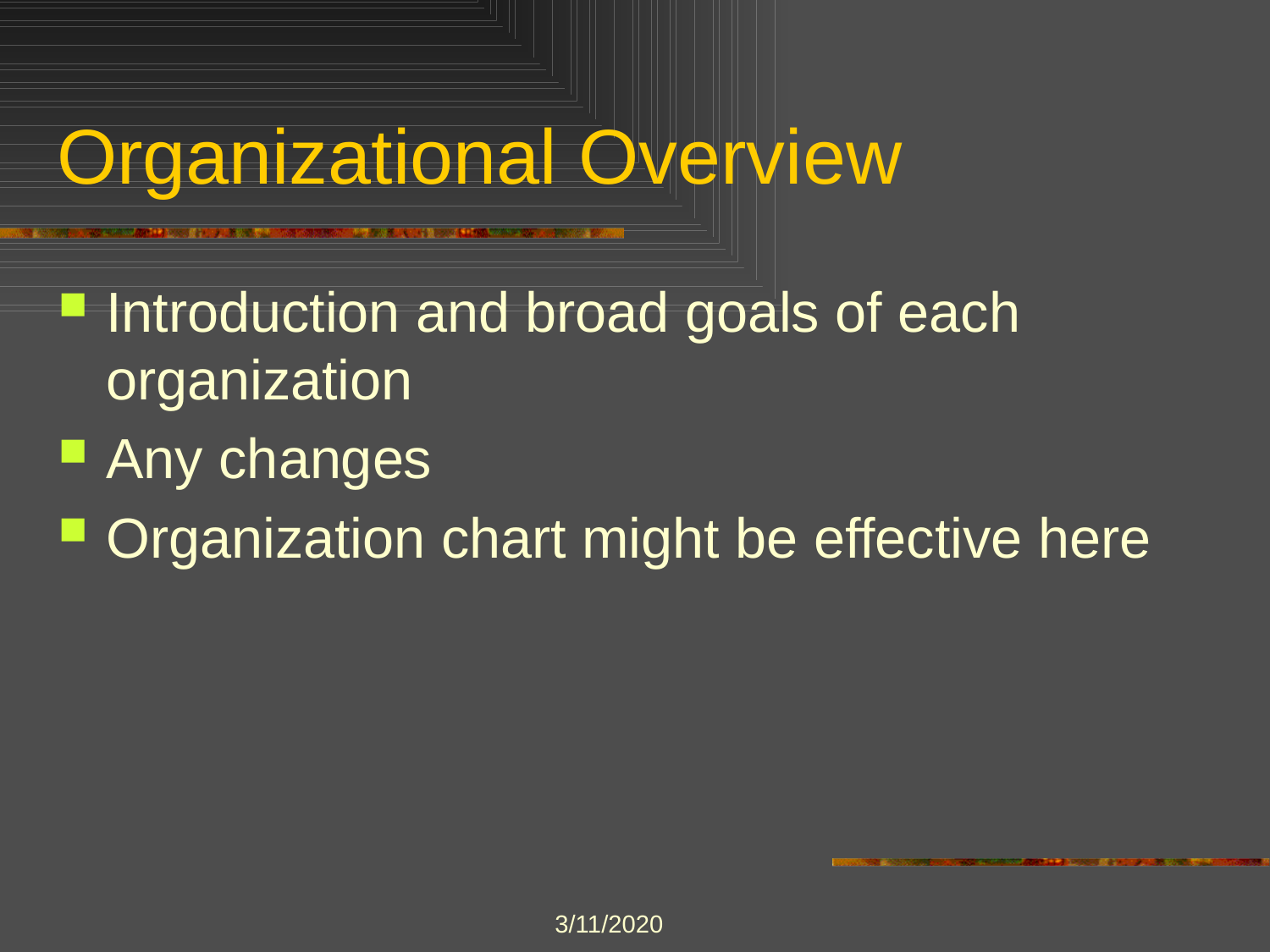

# Organizational Overview
Introduction and broad goals of each organization
Any changes
Organization chart might be effective here
3/11/2020